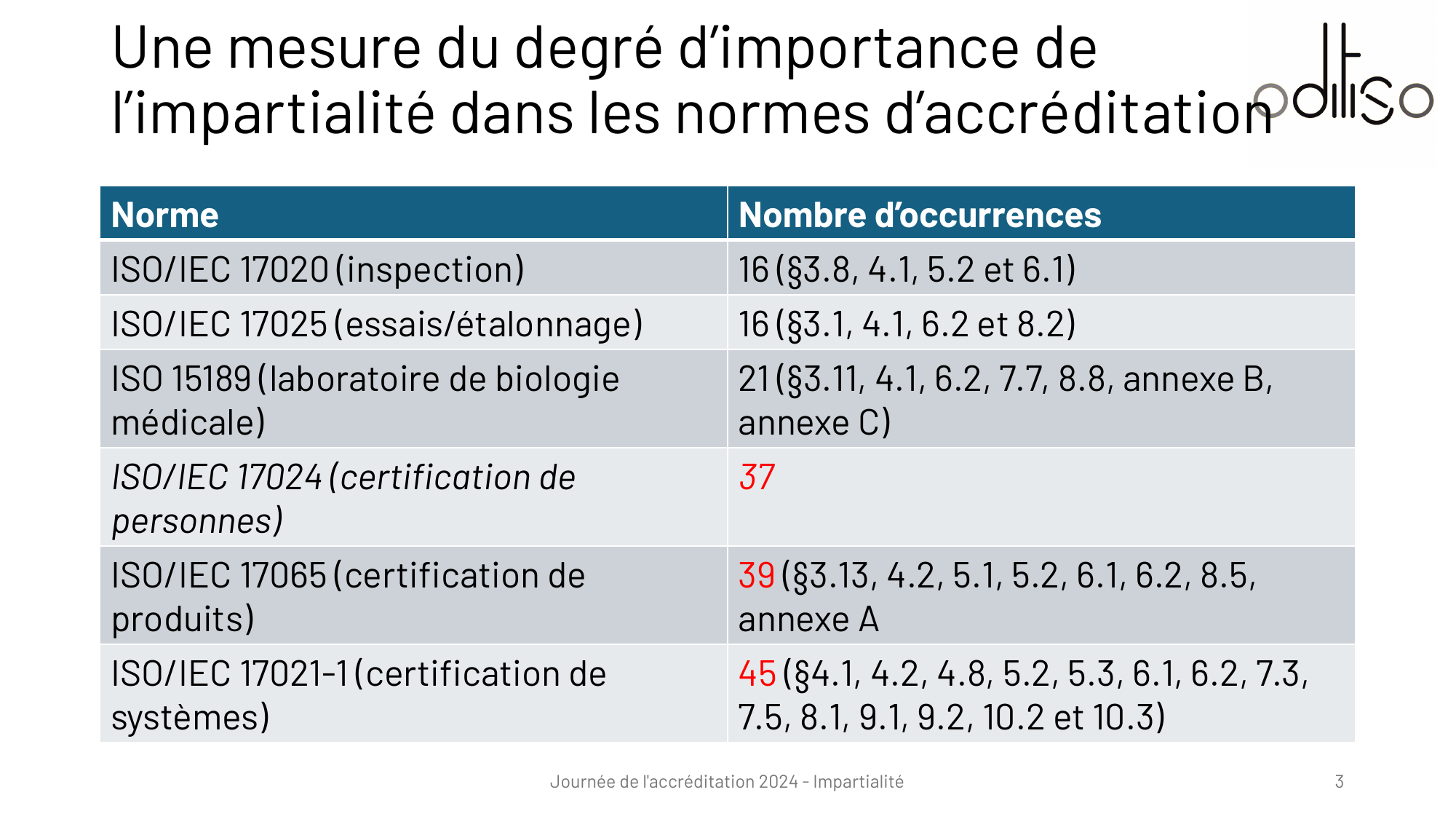

# Une mesure du degré d’importance de l’impartialité dans les normes d’accréditation
| Norme | Nombre d’occurrences |
| --- | --- |
| ISO/IEC 17020 (inspection) | 16 (§3.8, 4.1, 5.2 et 6.1) |
| ISO/IEC 17025 (essais/étalonnage) | 16 (§3.1, 4.1, 6.2 et 8.2) |
| ISO 15189 (laboratoire de biologie médicale) | 21 (§3.11, 4.1, 6.2, 7.7, 8.8, annexe B, annexe C) |
| ISO/IEC 17024 (certification de personnes) | 37 |
| ISO/IEC 17065 (certification de produits) | 39 (§3.13, 4.2, 5.1, 5.2, 6.1, 6.2, 8.5, annexe A |
| ISO/IEC 17021-1 (certification de systèmes) | 45 (§4.1, 4.2, 4.8, 5.2, 5.3, 6.1, 6.2, 7.3, 7.5, 8.1, 9.1, 9.2, 10.2 et 10.3) |
Journée de l'accréditation 2024 - Impartialité
3